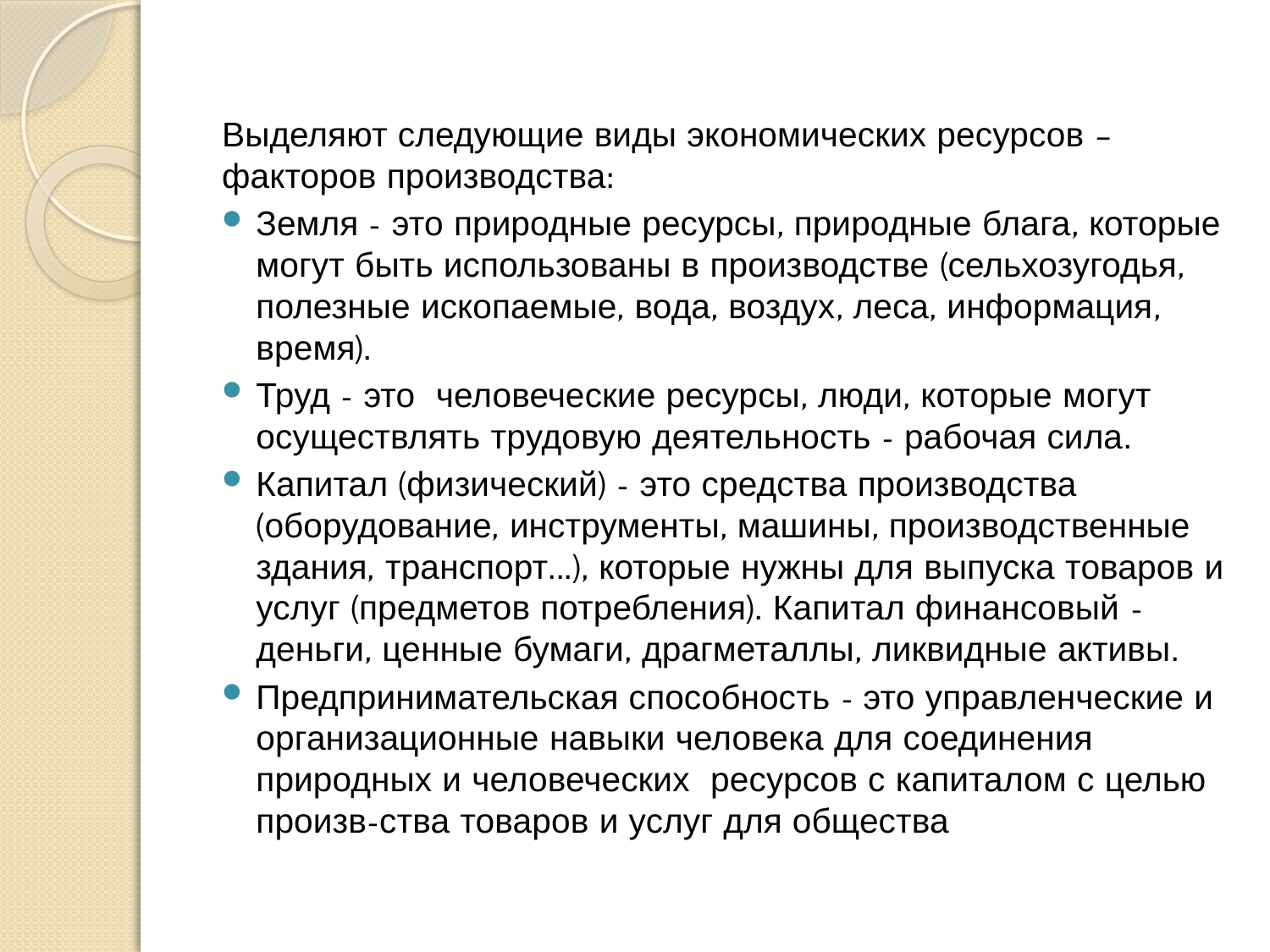

Выделяют следующие виды экономических ресурсов – факторов производства:
Земля - это природные ресурсы, природные блага, которые могут быть использованы в производстве (сельхозугодья, полезные ископаемые, вода, воздух, леса, информация, время).
Труд - это  человеческие ресурсы, люди, которые могут осуществлять трудовую деятельность - рабочая сила.
Капитал (физический) - это средства производства (оборудование, инструменты, машины, производственные здания, транспорт...), которые нужны для выпуска товаров и услуг (предметов потребления). Капитал финансовый - деньги, ценные бумаги, драгметаллы, ликвидные активы.
Предпринимательская способность - это управленческие и организационные навыки человека для соединения природных и человеческих  ресурсов с капиталом с целью произв-ства товаров и услуг для общества